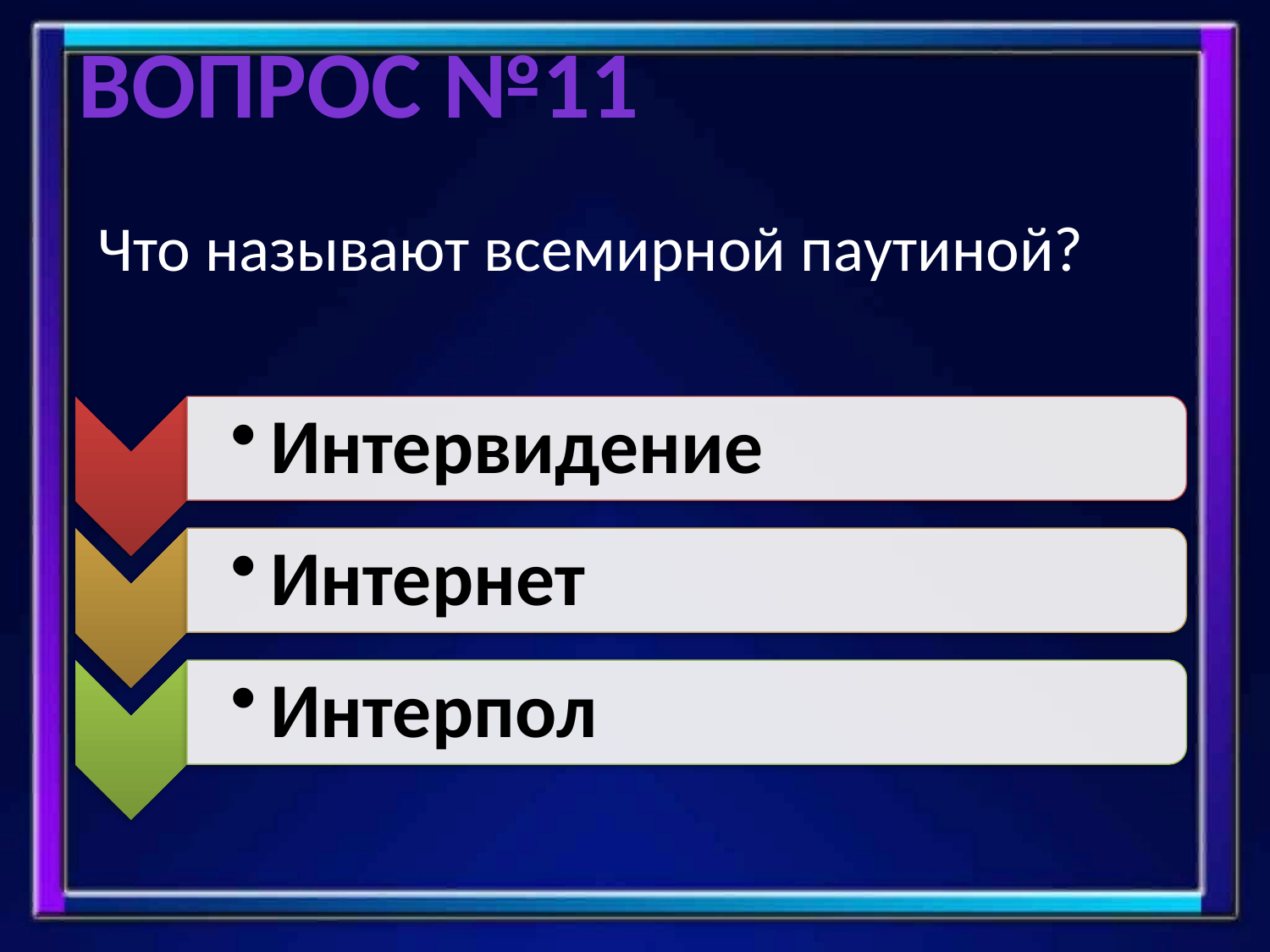

Вопрос №11
# Что называют всемирной паутиной?

Интервидение

Интернет

Интерпол